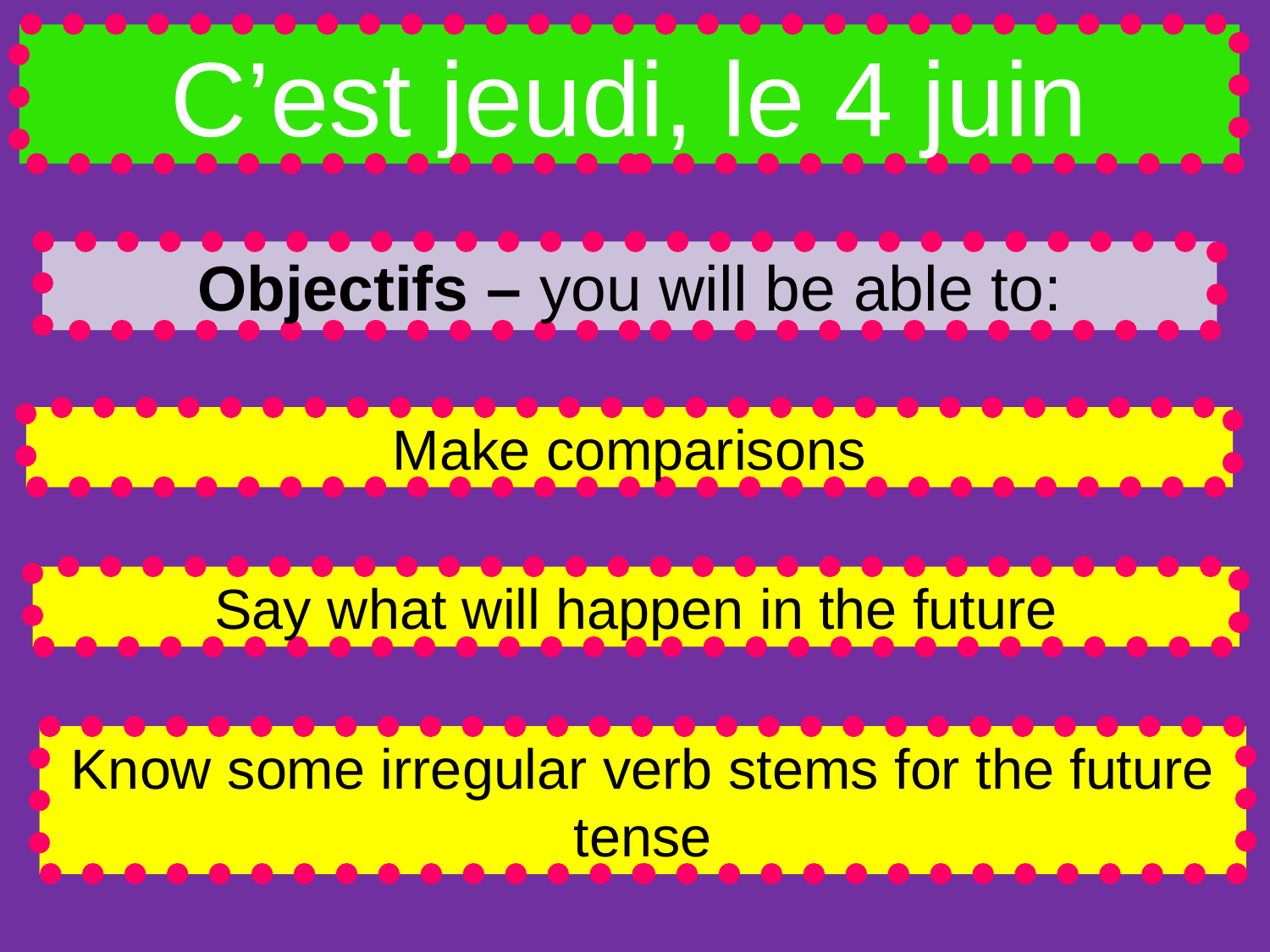

C’est jeudi, le 4 juin
Objectifs – you will be able to:
Make comparisons
Say what will happen in the future
Know some irregular verb stems for the future tense